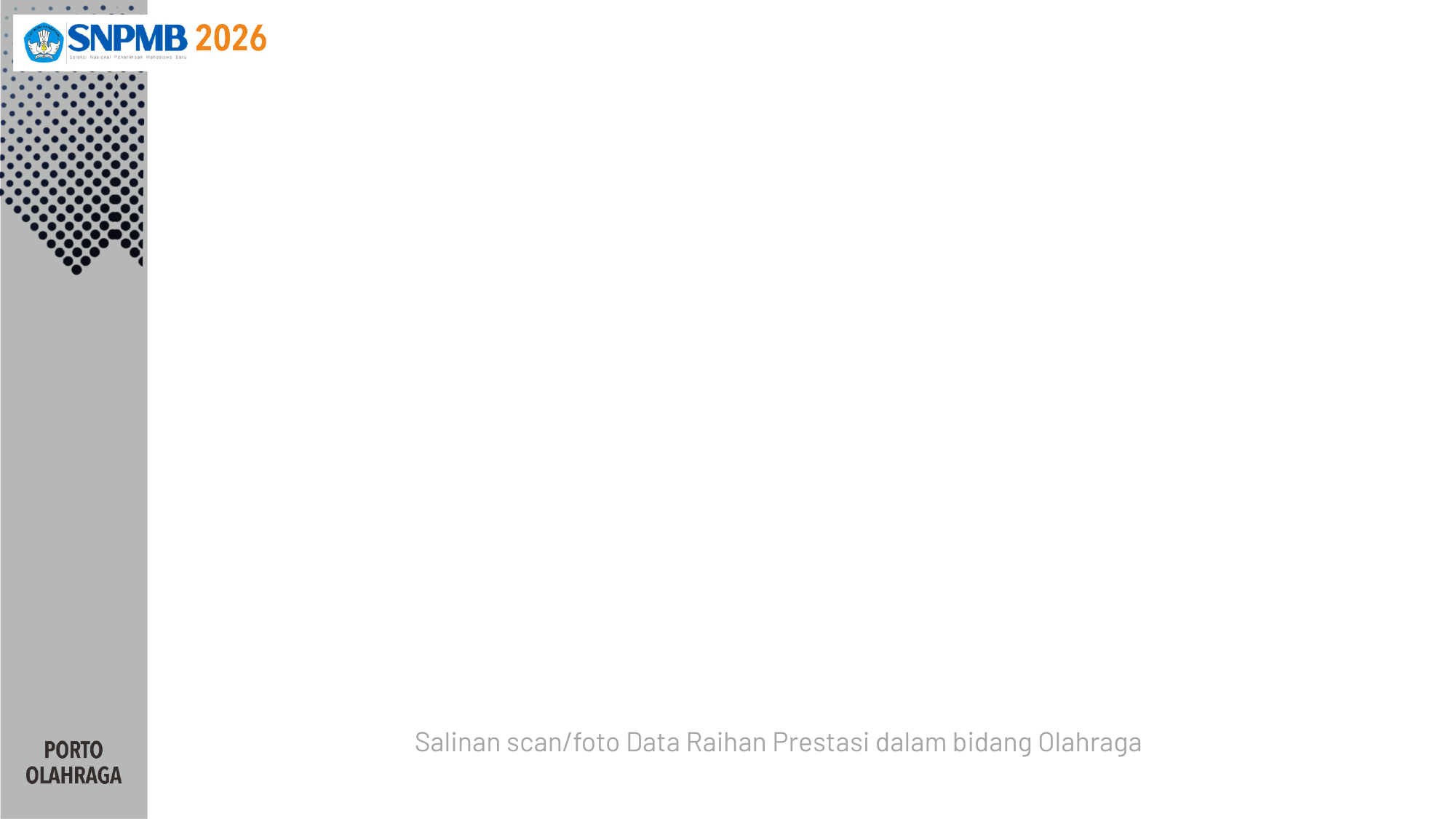

Salinan scan/foto Data Raihan Prestasi dalam bidang Olahraga